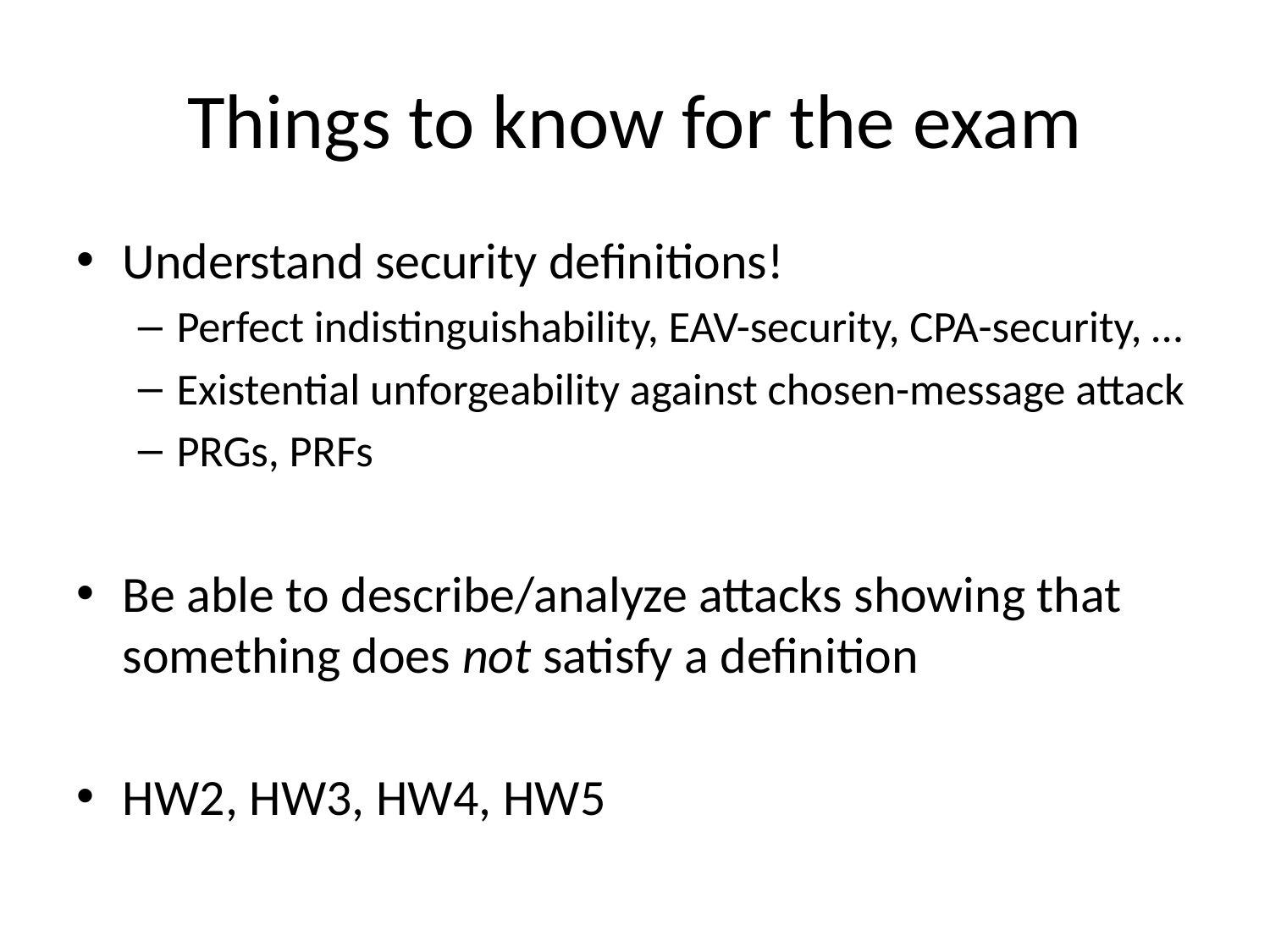

# Things to know for the exam
Understand security definitions!
Perfect indistinguishability, EAV-security, CPA-security, …
Existential unforgeability against chosen-message attack
PRGs, PRFs

Be able to describe/analyze attacks showing that something does not satisfy a definition

HW2, HW3, HW4, HW5